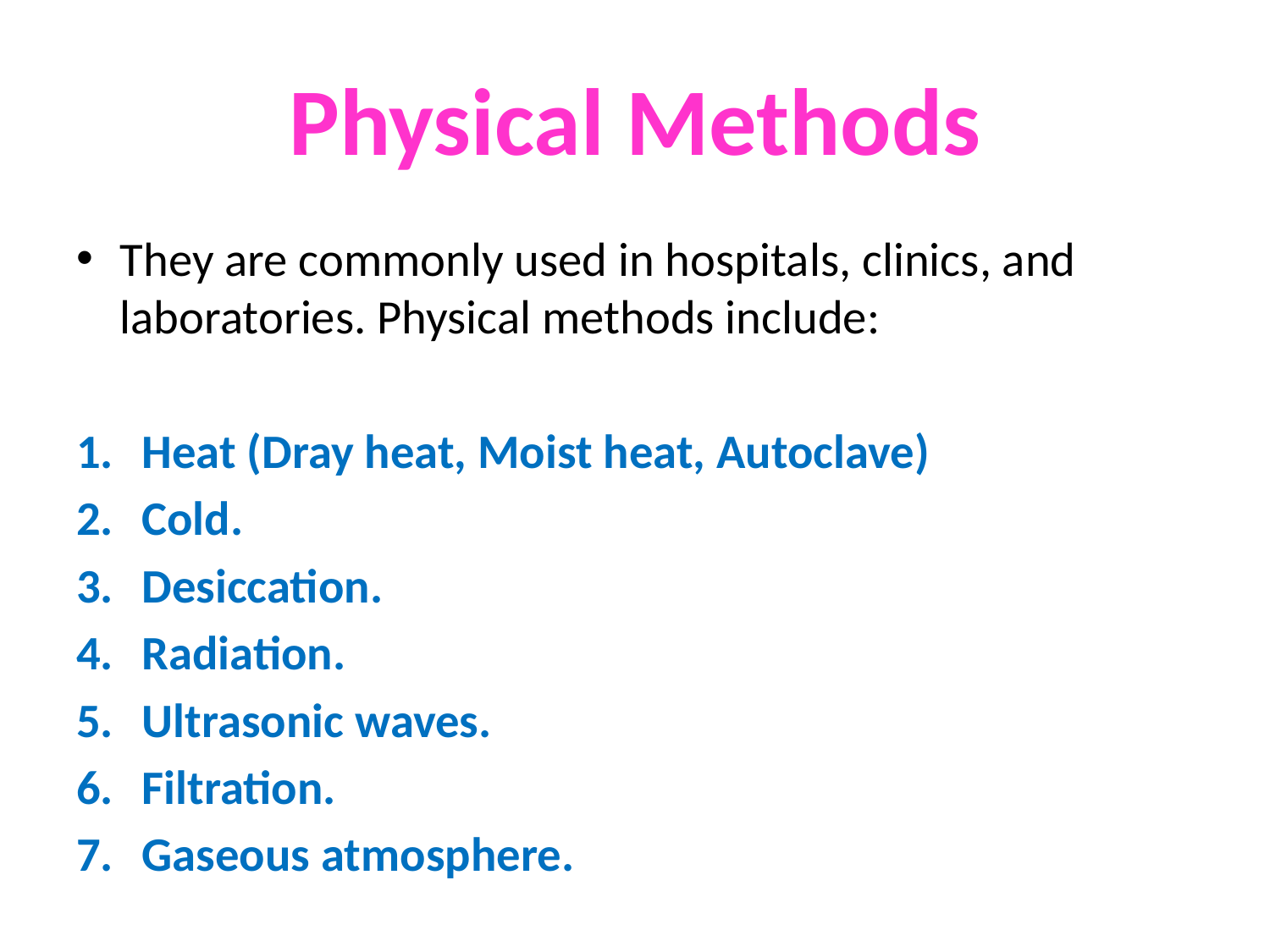

# Physical Methods
They are commonly used in hospitals, clinics, and laboratories. Physical methods include:

Heat (Dray heat, Moist heat, Autoclave)
Cold.
Desiccation.
Radiation.
Ultrasonic waves.
Filtration.
Gaseous atmosphere.